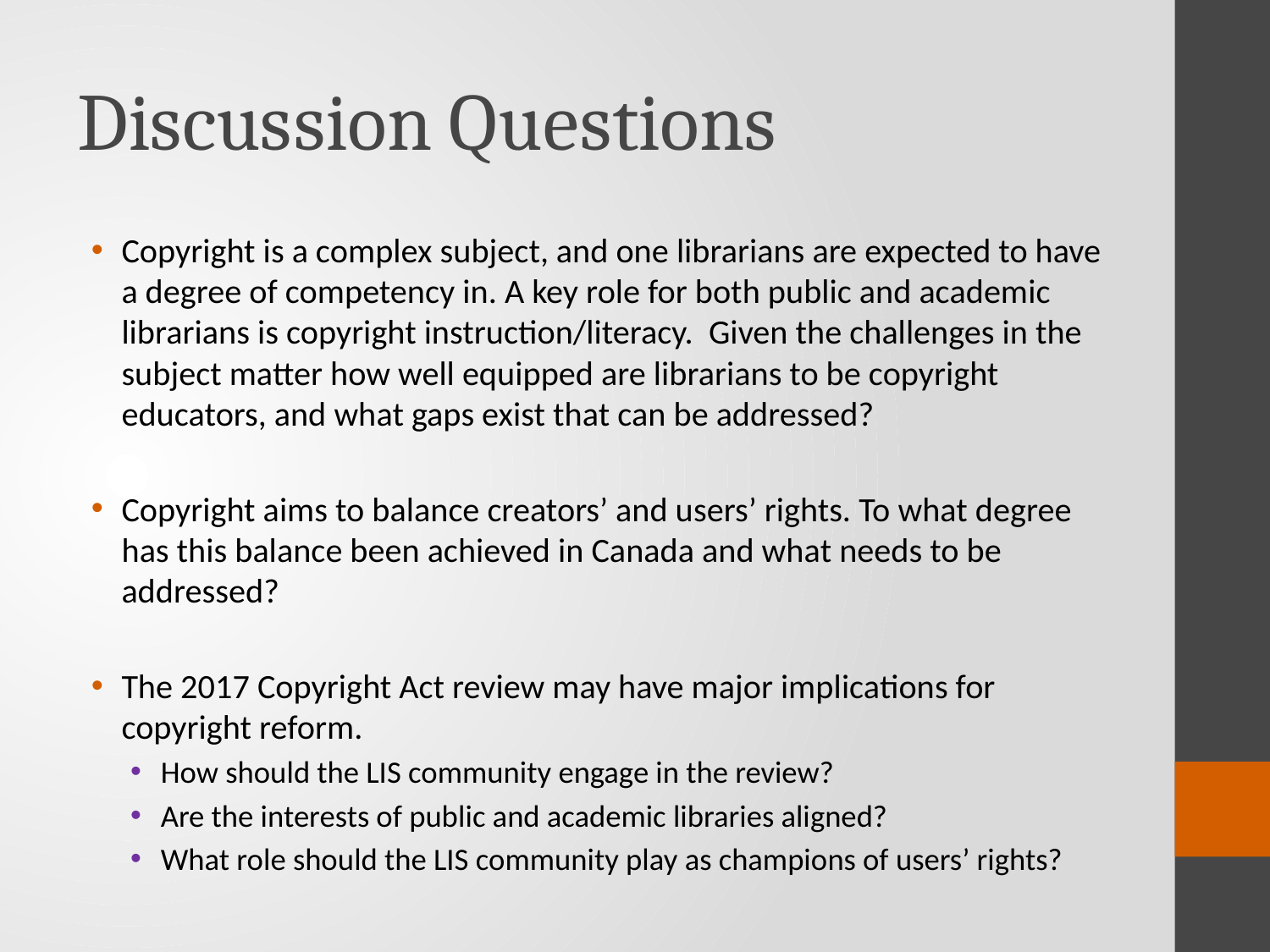

# Discussion Questions
Copyright is a complex subject, and one librarians are expected to have a degree of competency in. A key role for both public and academic librarians is copyright instruction/literacy.  Given the challenges in the subject matter how well equipped are librarians to be copyright educators, and what gaps exist that can be addressed?

Copyright aims to balance creators’ and users’ rights. To what degree has this balance been achieved in Canada and what needs to be addressed?

The 2017 Copyright Act review may have major implications for copyright reform.
How should the LIS community engage in the review?
Are the interests of public and academic libraries aligned?
What role should the LIS community play as champions of users’ rights?